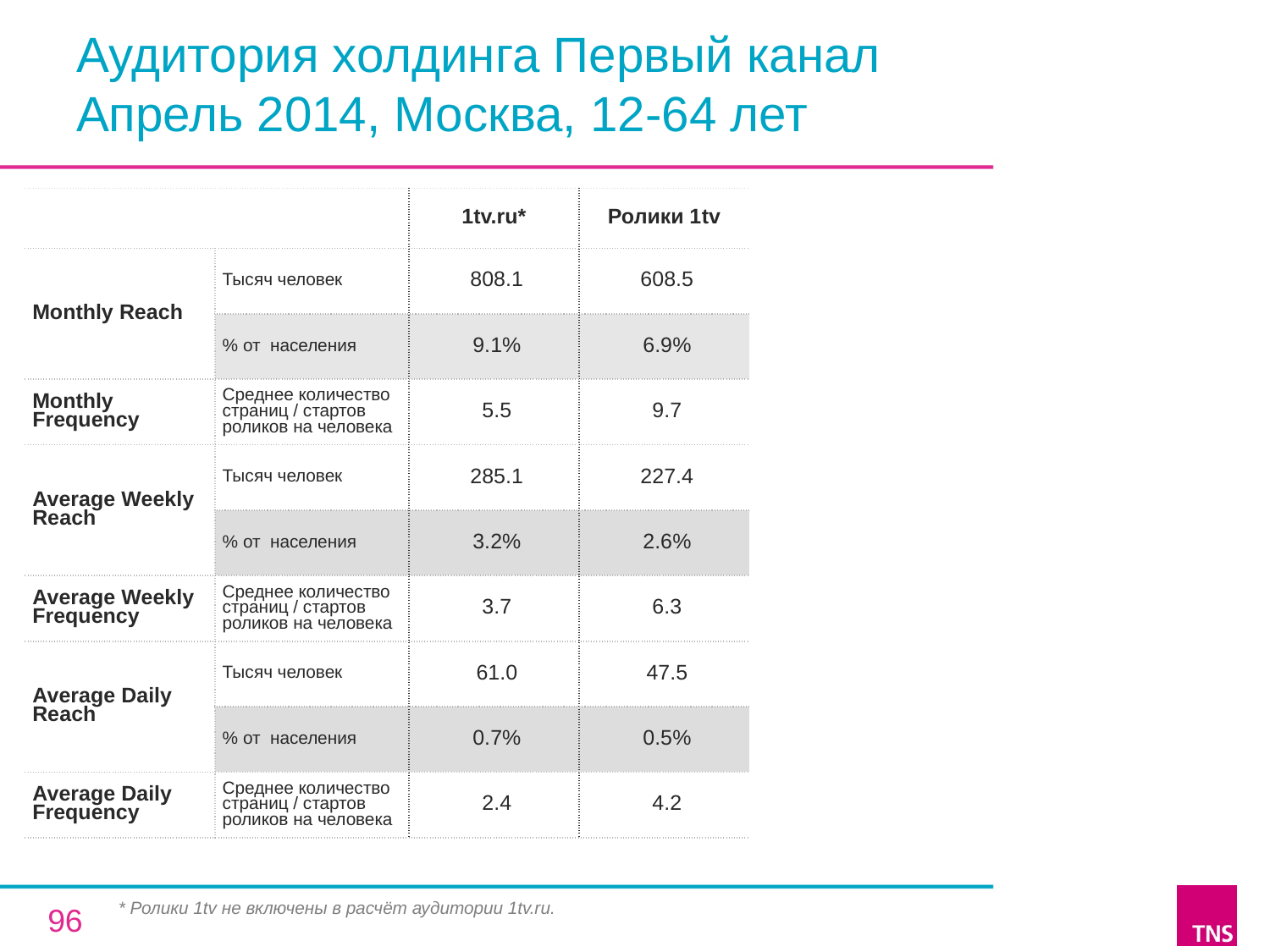

# Аудитория холдинга Первый канал Апрель 2014, Москва, 12-64 лет
|  |  | 1tv.ru\* | Ролики 1tv |
| --- | --- | --- | --- |
| Monthly Reach | Тысяч человек | 808.1 | 608.5 |
|  | % от населения | 9.1% | 6.9% |
| Monthly Frequency | Среднее количество страниц / стартов роликов на человека | 5.5 | 9.7 |
| Average Weekly Reach | Тысяч человек | 285.1 | 227.4 |
|  | % от населения | 3.2% | 2.6% |
| Average Weekly Frequency | Среднее количество страниц / стартов роликов на человека | 3.7 | 6.3 |
| Average Daily Reach | Тысяч человек | 61.0 | 47.5 |
|  | % от населения | 0.7% | 0.5% |
| Average Daily Frequency | Среднее количество страниц / стартов роликов на человека | 2.4 | 4.2 |
* Ролики 1tv не включены в расчёт аудитории 1tv.ru.
96